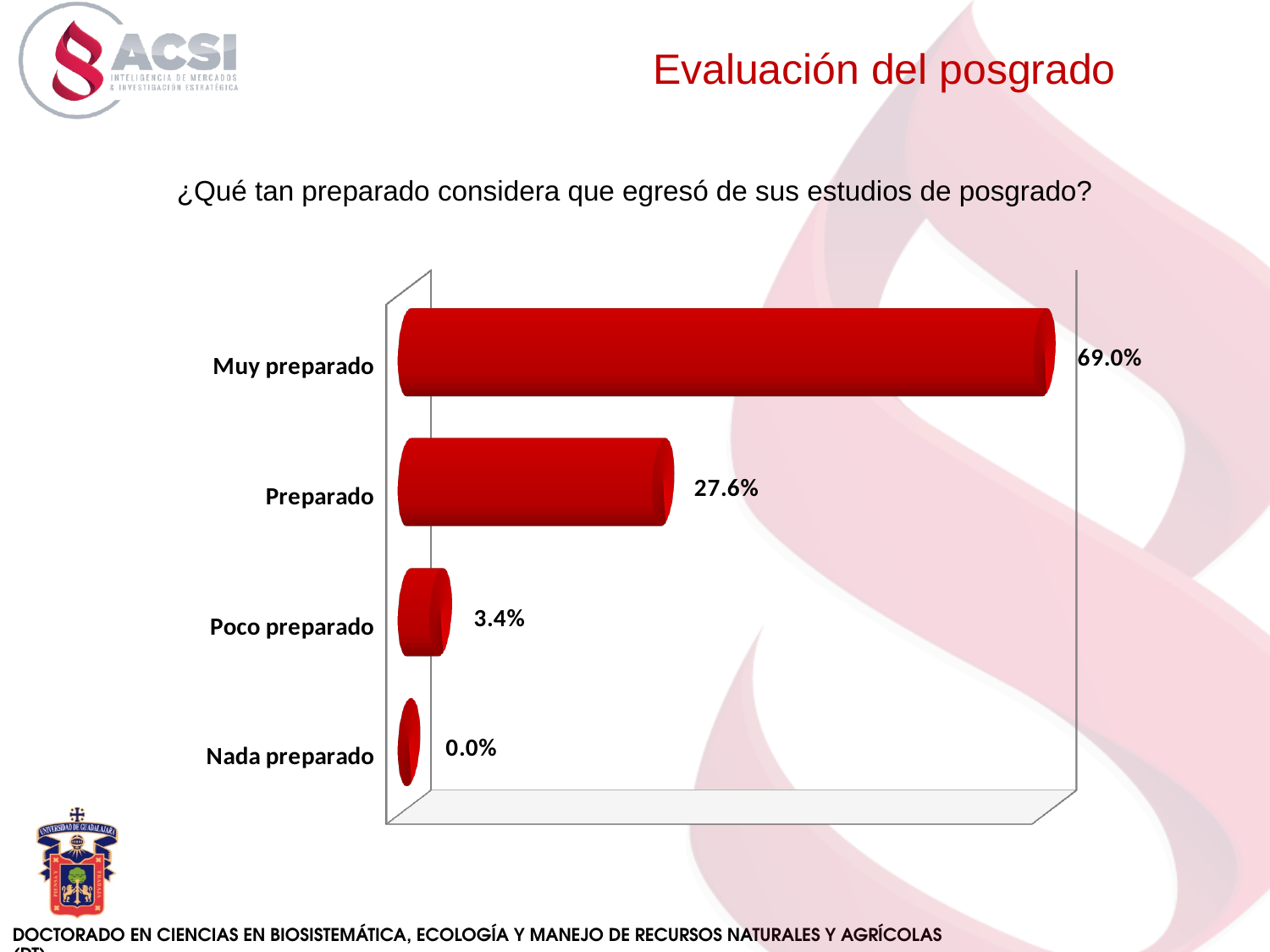

Evaluación del posgrado

[unsupported chart]

¿Qué tan preparado considera que egresó de sus estudios de posgrado?